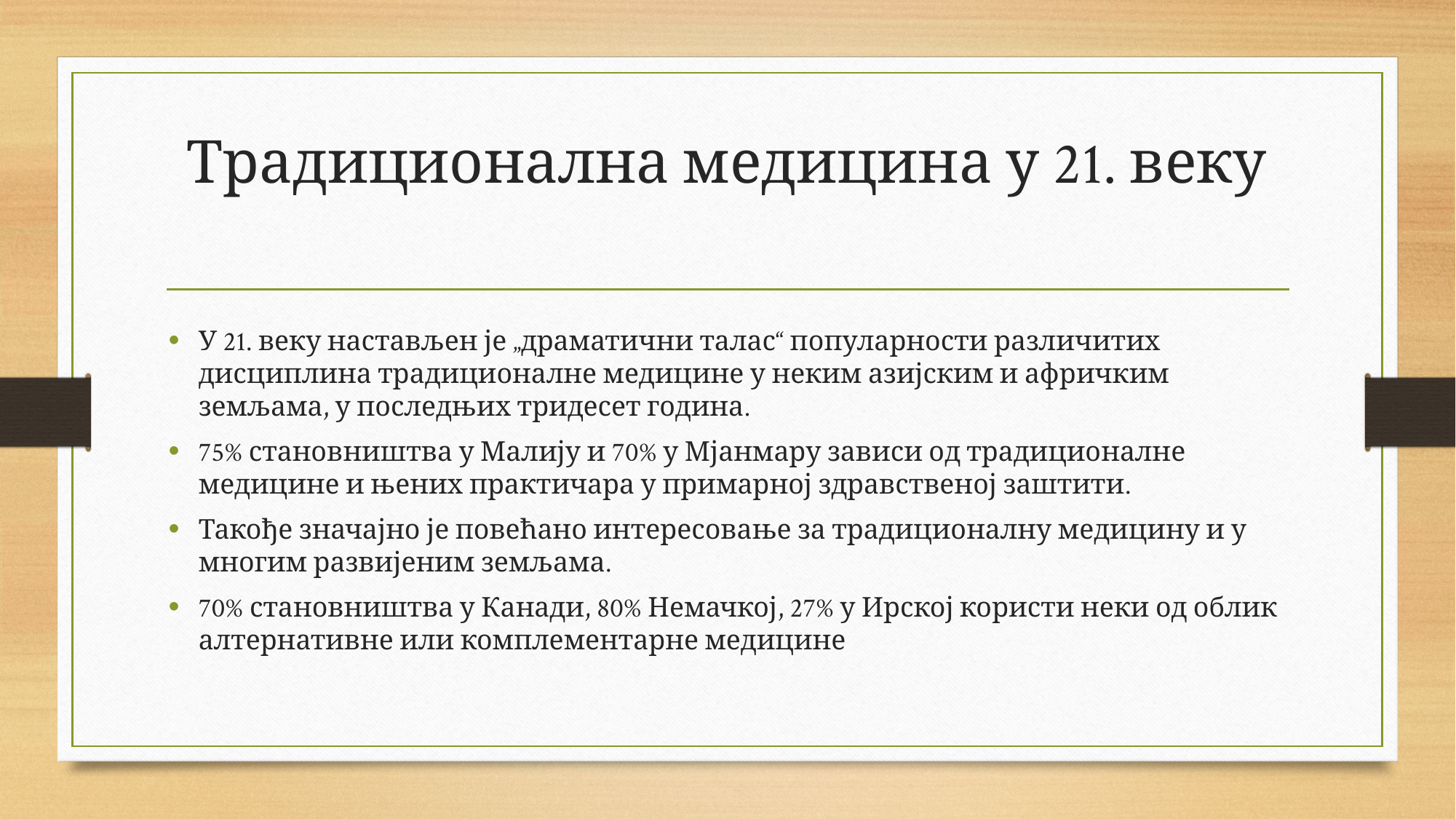

# Традиционална медицина у 21. веку

У 21. веку настављен је „драматични талас“ популарности различитих дисциплина традиционалне медицине у неким азијским и афричким земљама, у последњих тридесет година.
75% становништва у Малију и 70% у Мјанмару зависи од традиционалне медицине и њених практичара у примарној здравственој заштити.
Такође значајно је повећано интересовање за традиционалну медицину и у многим развијеним земљама.
70% становништва у Канади, 80% Немачкој, 27% у Ирској користи неки од облик алтернативне или комплементарне медицине